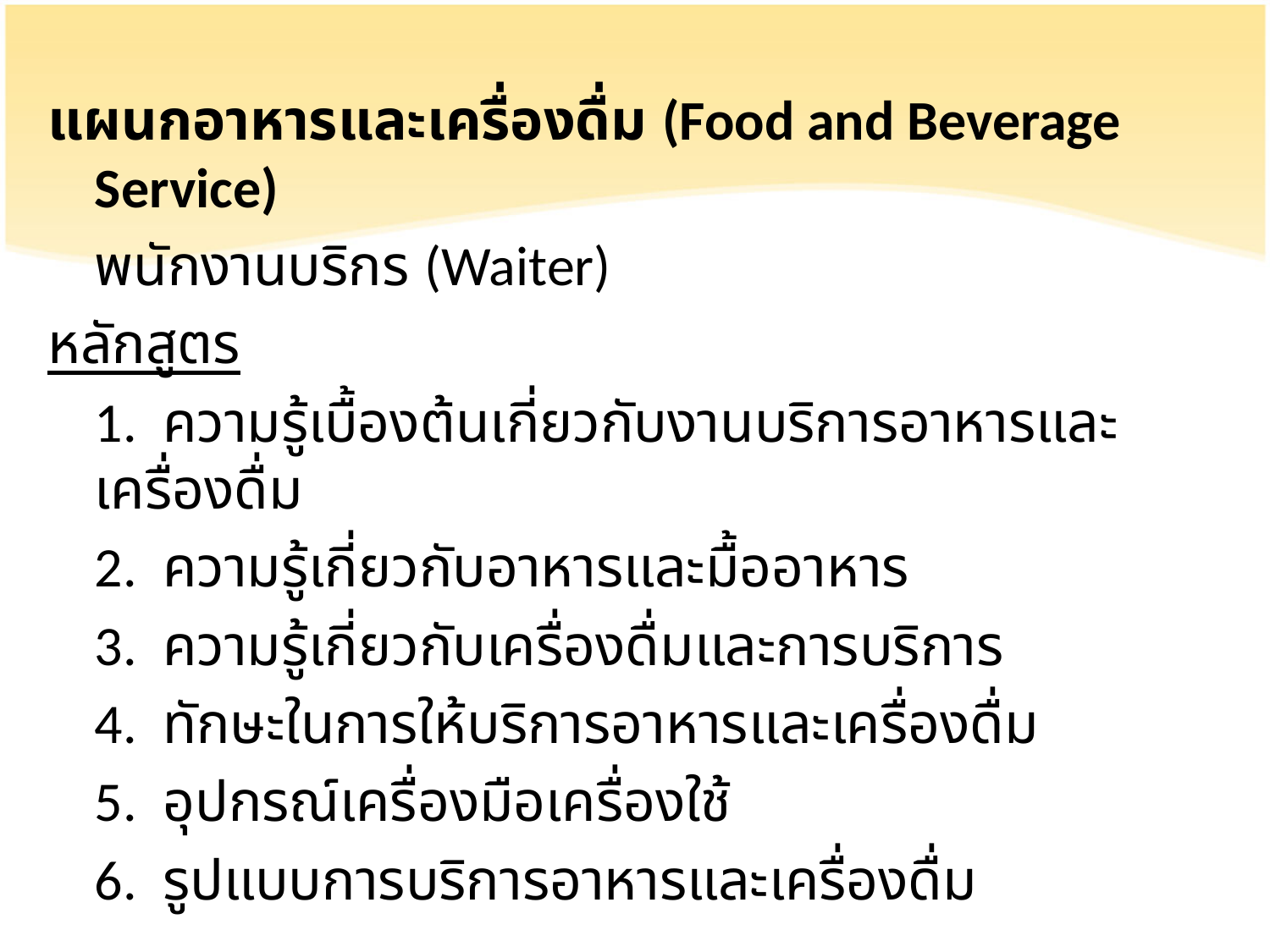

แผนกอาหารและเครื่องดื่ม (Food and Beverage Service)
		พนักงานบริกร (Waiter)
หลักสูตร
	1.  ความรู้เบื้องต้นเกี่ยวกับงานบริการอาหารและเครื่องดื่ม
	2.  ความรู้เกี่ยวกับอาหารและมื้ออาหาร
	3.  ความรู้เกี่ยวกับเครื่องดื่มและการบริการ
	4.  ทักษะในการให้บริการอาหารและเครื่องดื่ม
	5.  อุปกรณ์เครื่องมือเครื่องใช้
	6.  รูปแบบการบริการอาหารและเครื่องดื่ม